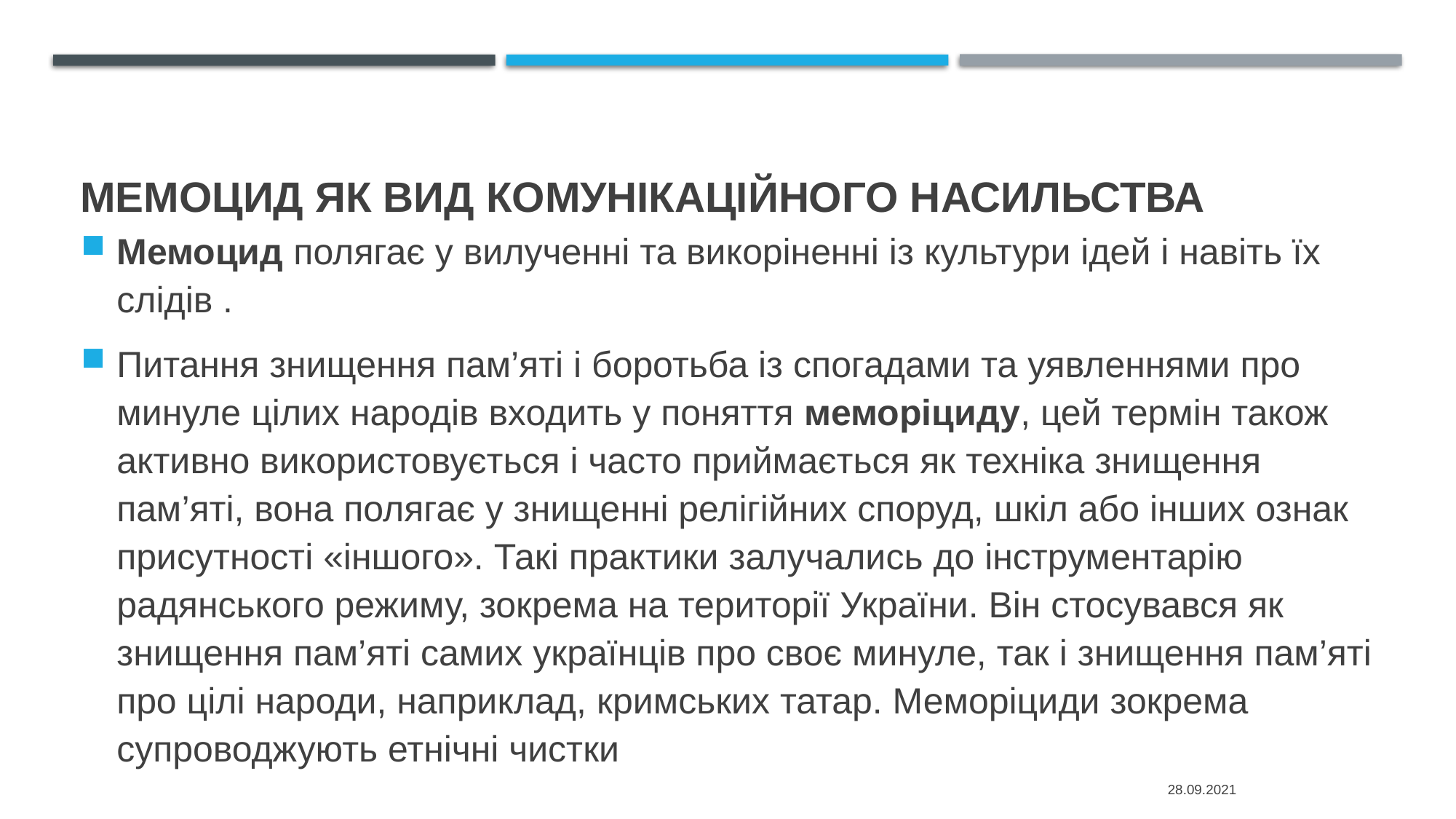

# Мемоцид як вид комунікаційного насильства
Мемоцид полягає у вилученні та викоріненні із культури ідей і навіть їх слідів .
Питання знищення пам’яті і боротьба із спогадами та уявленнями про минуле цілих народів входить у поняття меморіциду, цей термін також активно використовується і часто приймається як техніка знищення пам’яті, вона полягає у знищенні релігійних споруд, шкіл або інших ознак присутності «іншого». Такі практики залучались до інструментарію радянського режиму, зокрема на території України. Він стосувався як знищення пам’яті самих українців про своє минуле, так і знищення пам’яті про цілі народи, наприклад, кримських татар. Меморіциди зокрема супроводжують етнічні чистки
28.09.2021